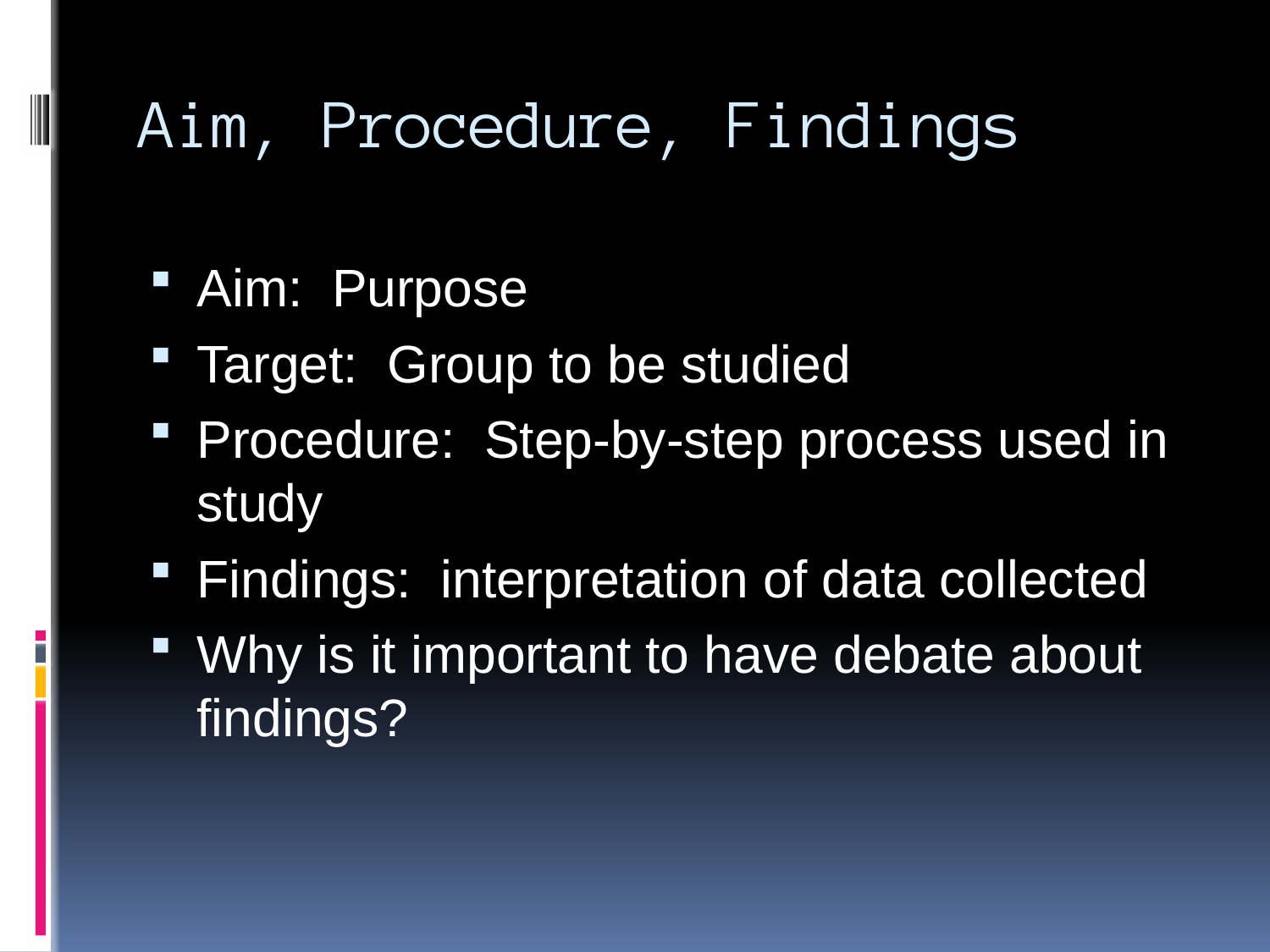

# Aim, Procedure, Findings
Aim:  Purpose
Target:  Group to be studied
Procedure:  Step-by-step process used in study
Findings:  interpretation of data collected
Why is it important to have debate about findings?